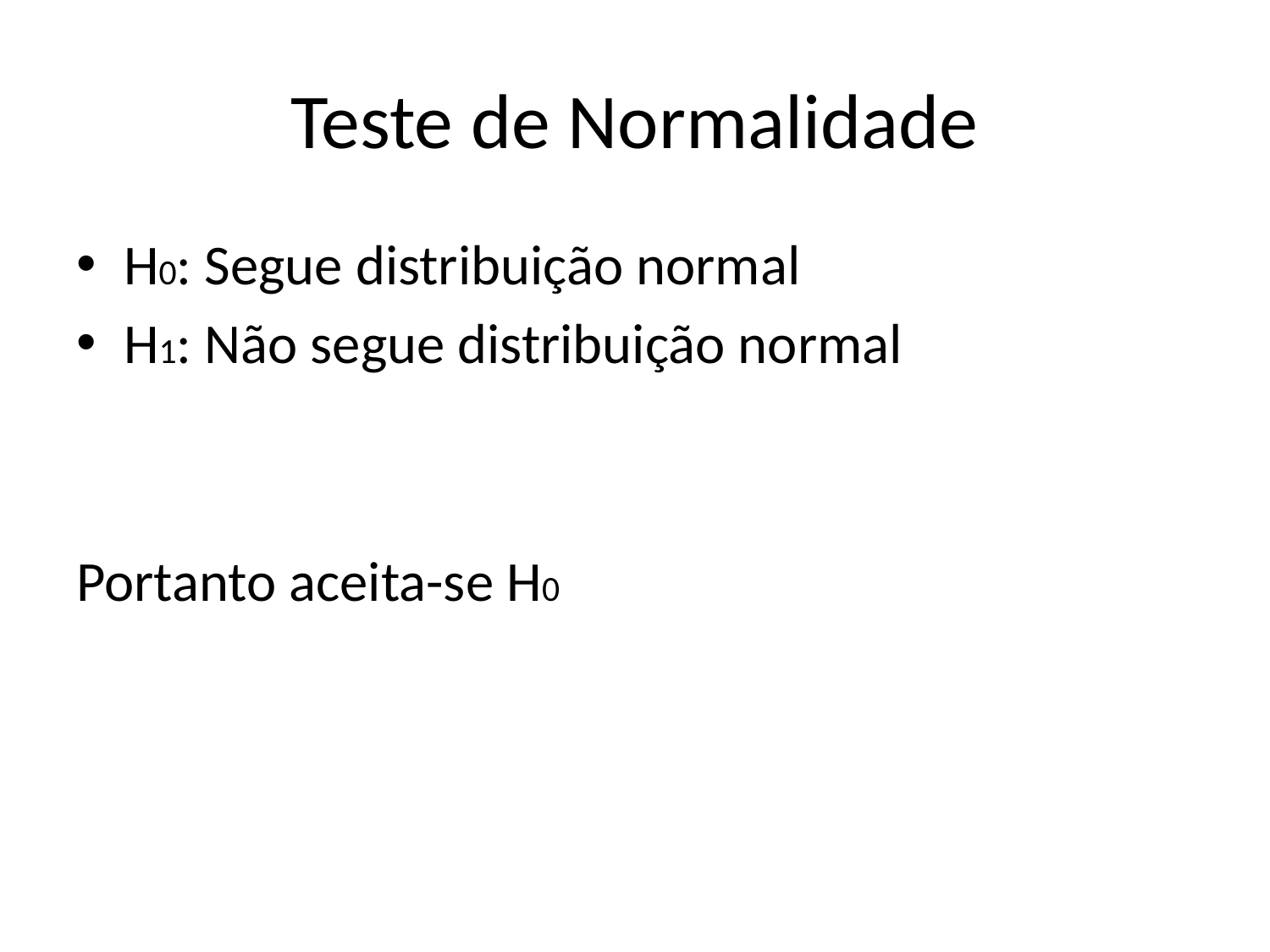

# Teste de Normalidade
H0: Segue distribuição normal
H1: Não segue distribuição normal

Portanto aceita-se H0